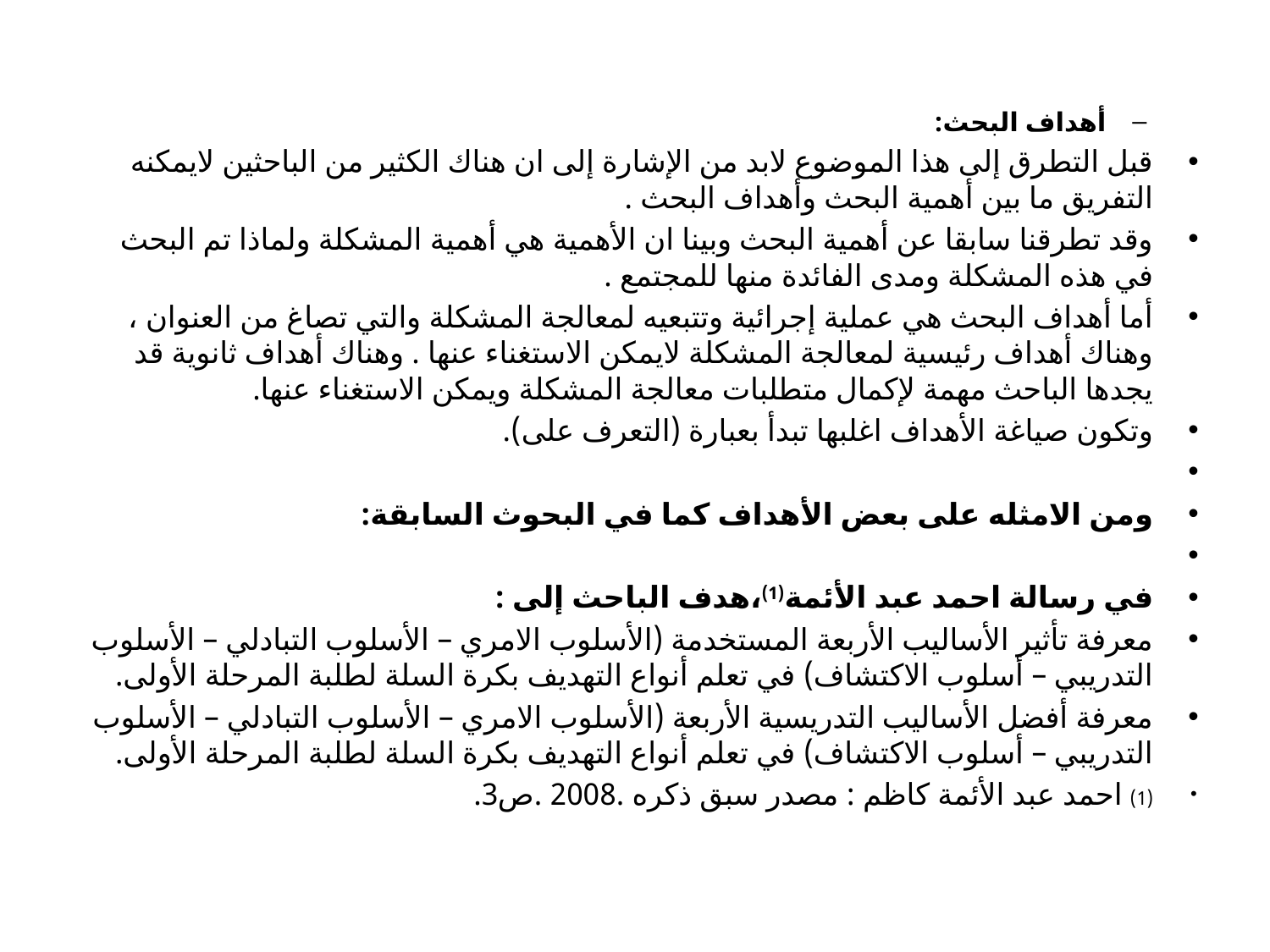

أهداف البحث:
قبل التطرق إلى هذا الموضوع لابد من الإشارة إلى ان هناك الكثير من الباحثين لايمكنه التفريق ما بين أهمية البحث وأهداف البحث .
وقد تطرقنا سابقا عن أهمية البحث وبينا ان الأهمية هي أهمية المشكلة ولماذا تم البحث في هذه المشكلة ومدى الفائدة منها للمجتمع .
أما أهداف البحث هي عملية إجرائية وتتبعيه لمعالجة المشكلة والتي تصاغ من العنوان ، وهناك أهداف رئيسية لمعالجة المشكلة لايمكن الاستغناء عنها . وهناك أهداف ثانوية قد يجدها الباحث مهمة لإكمال متطلبات معالجة المشكلة ويمكن الاستغناء عنها.
وتكون صياغة الأهداف اغلبها تبدأ بعبارة (التعرف على).

ومن الامثله على بعض الأهداف كما في البحوث السابقة:

في رسالة احمد عبد الأئمة(1)،هدف الباحث إلى :
معرفة تأثير الأساليب الأربعة المستخدمة (الأسلوب الامري – الأسلوب التبادلي – الأسلوب التدريبي – أسلوب الاكتشاف) في تعلم أنواع التهديف بكرة السلة لطلبة المرحلة الأولى.
معرفة أفضل الأساليب التدريسية الأربعة (الأسلوب الامري – الأسلوب التبادلي – الأسلوب التدريبي – أسلوب الاكتشاف) في تعلم أنواع التهديف بكرة السلة لطلبة المرحلة الأولى.
(1) احمد عبد الأئمة كاظم : مصدر سبق ذكره .2008 .ص3.